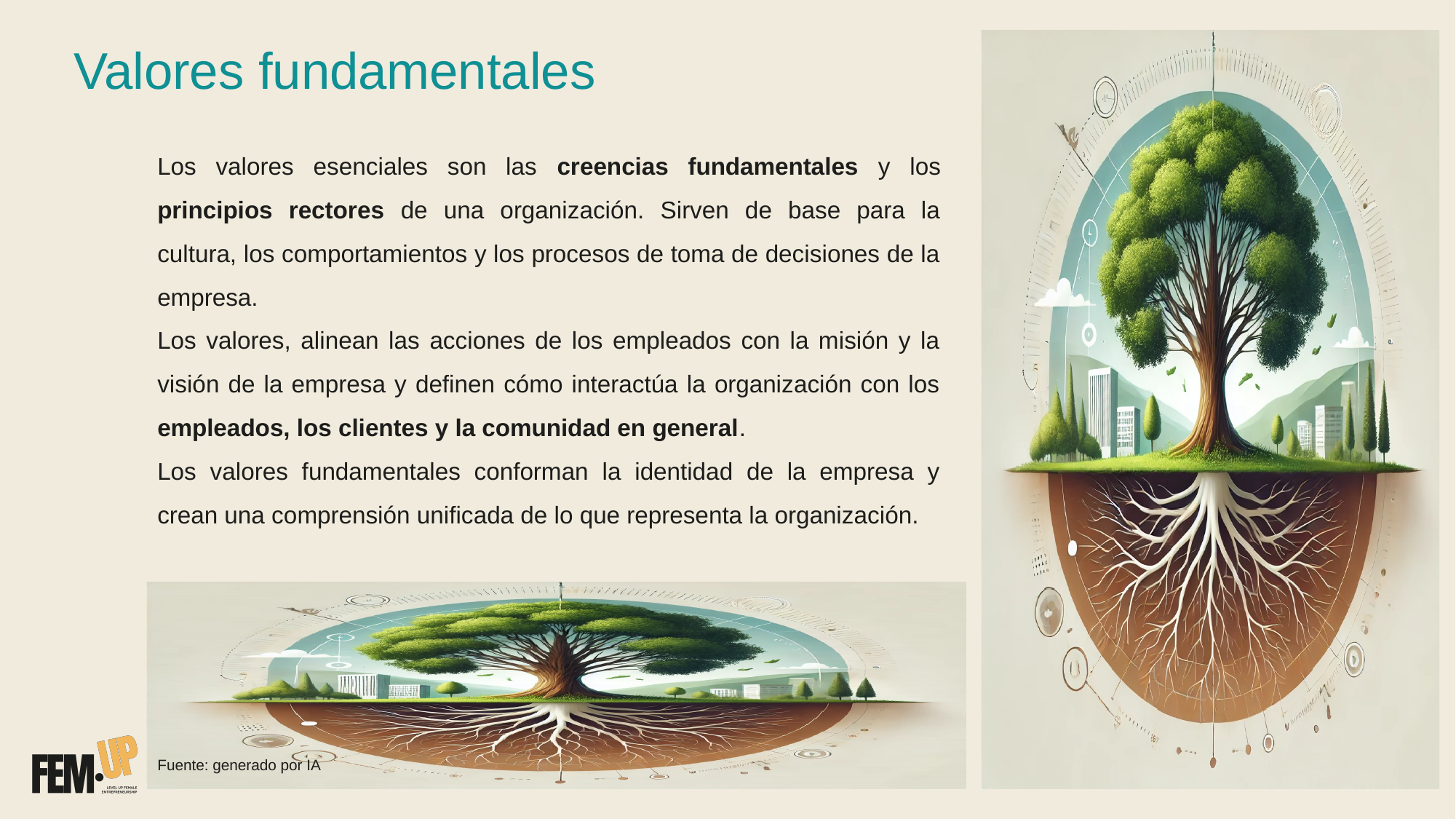

# Valores fundamentales

Los valores esenciales son las creencias fundamentales y los principios rectores de una organización. Sirven de base para la cultura, los comportamientos y los procesos de toma de decisiones de la empresa.
Los valores, alinean las acciones de los empleados con la misión y la visión de la empresa y definen cómo interactúa la organización con los empleados, los clientes y la comunidad en general.
Los valores fundamentales conforman la identidad de la empresa y crean una comprensión unificada de lo que representa la organización.
Fuente: generado por IA